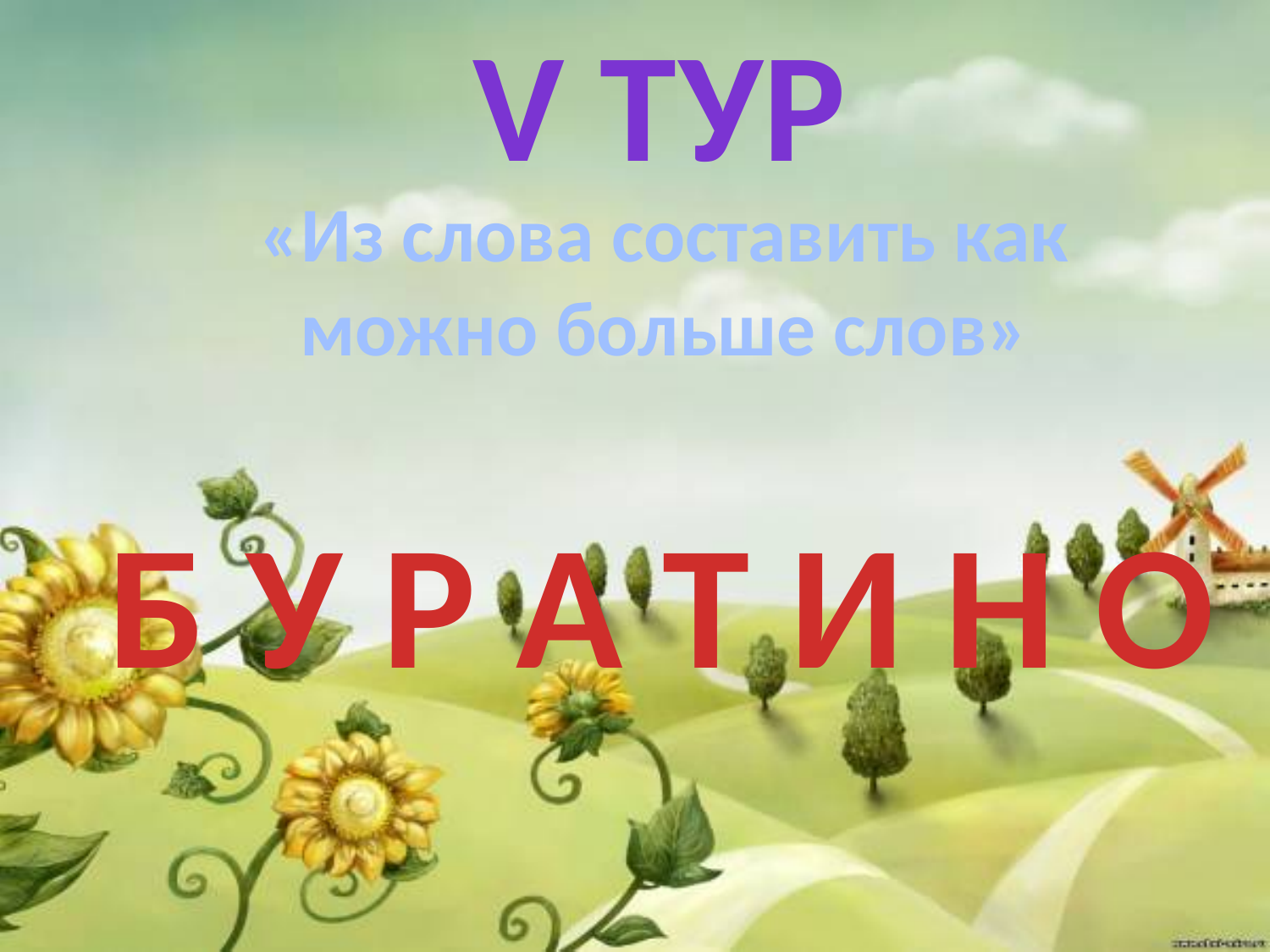

V тур
«Из слова составить как можно больше слов»
Б У Р А Т И Н О